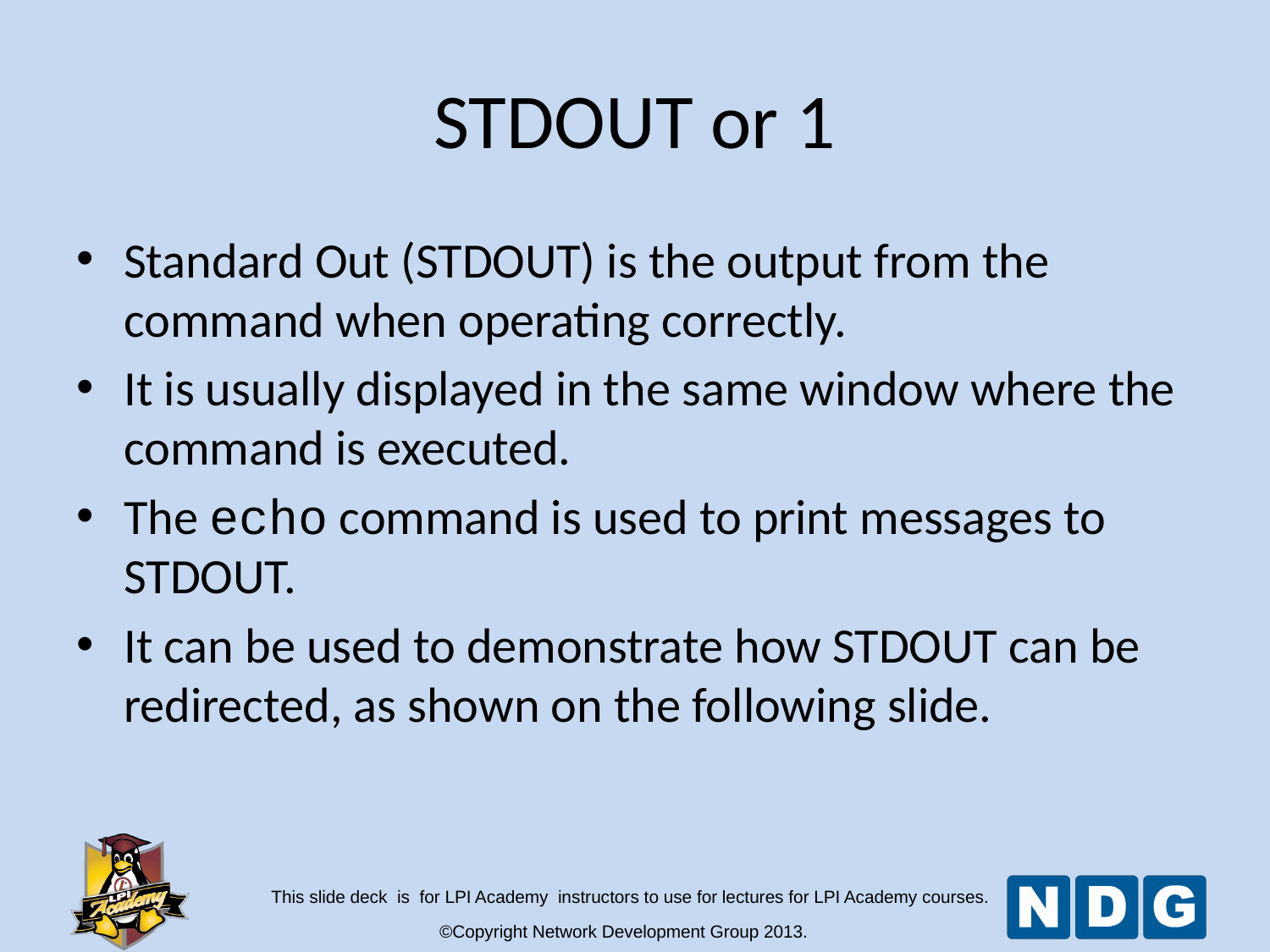

# STDOUT or 1
Standard Out (STDOUT) is the output from the command when operating correctly.
It is usually displayed in the same window where the command is executed.
The echo command is used to print messages to STDOUT.
It can be used to demonstrate how STDOUT can be redirected, as shown on the following slide.